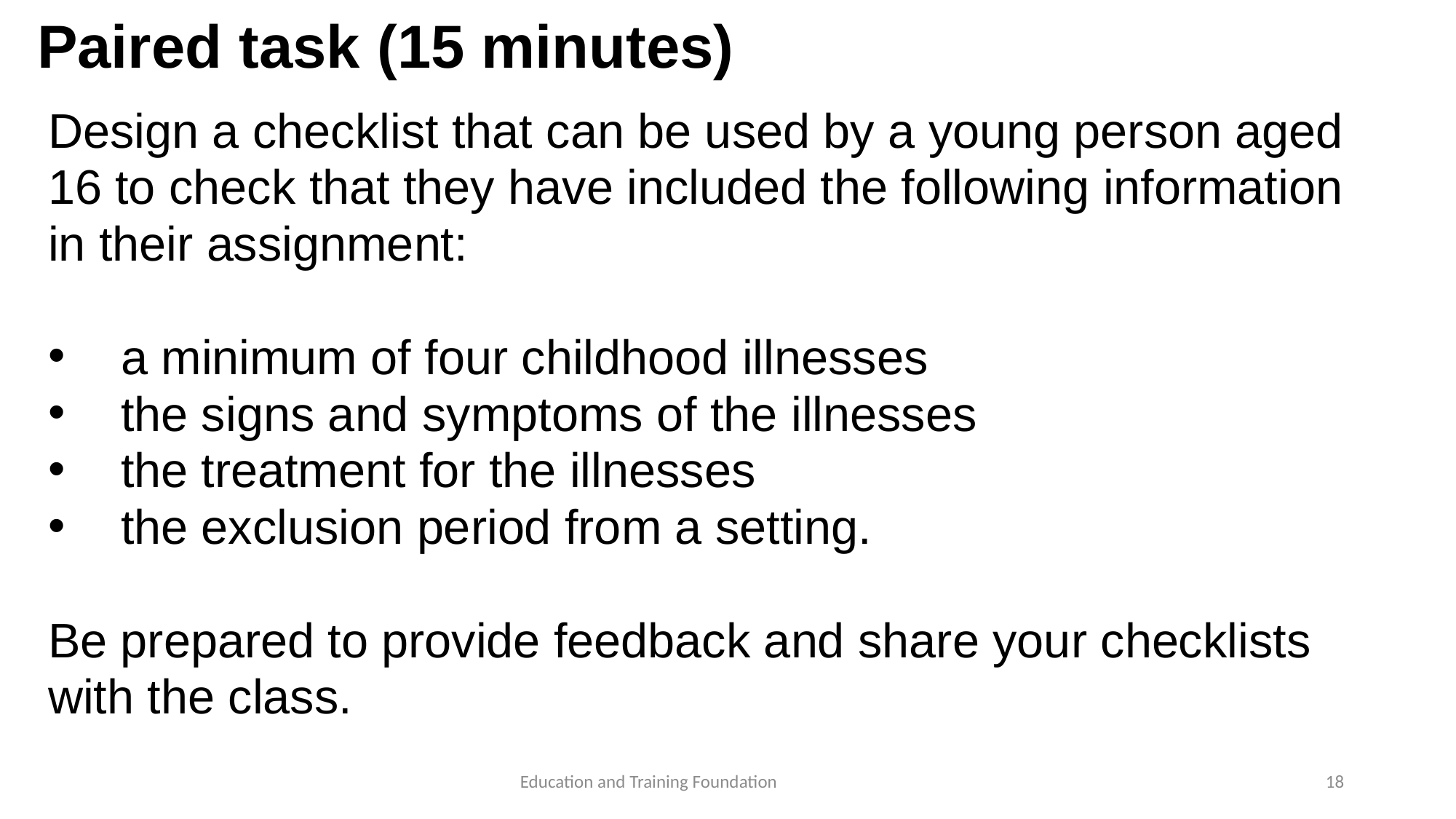

# Paired task (15 minutes)
Design a checklist that can be used by a young person aged 16 to check that they have included the following information in their assignment:

a minimum of four childhood illnesses
the signs and symptoms of the illnesses
the treatment for the illnesses
the exclusion period from a setting.

Be prepared to provide feedback and share your checklists with the class.
18
Education and Training Foundation